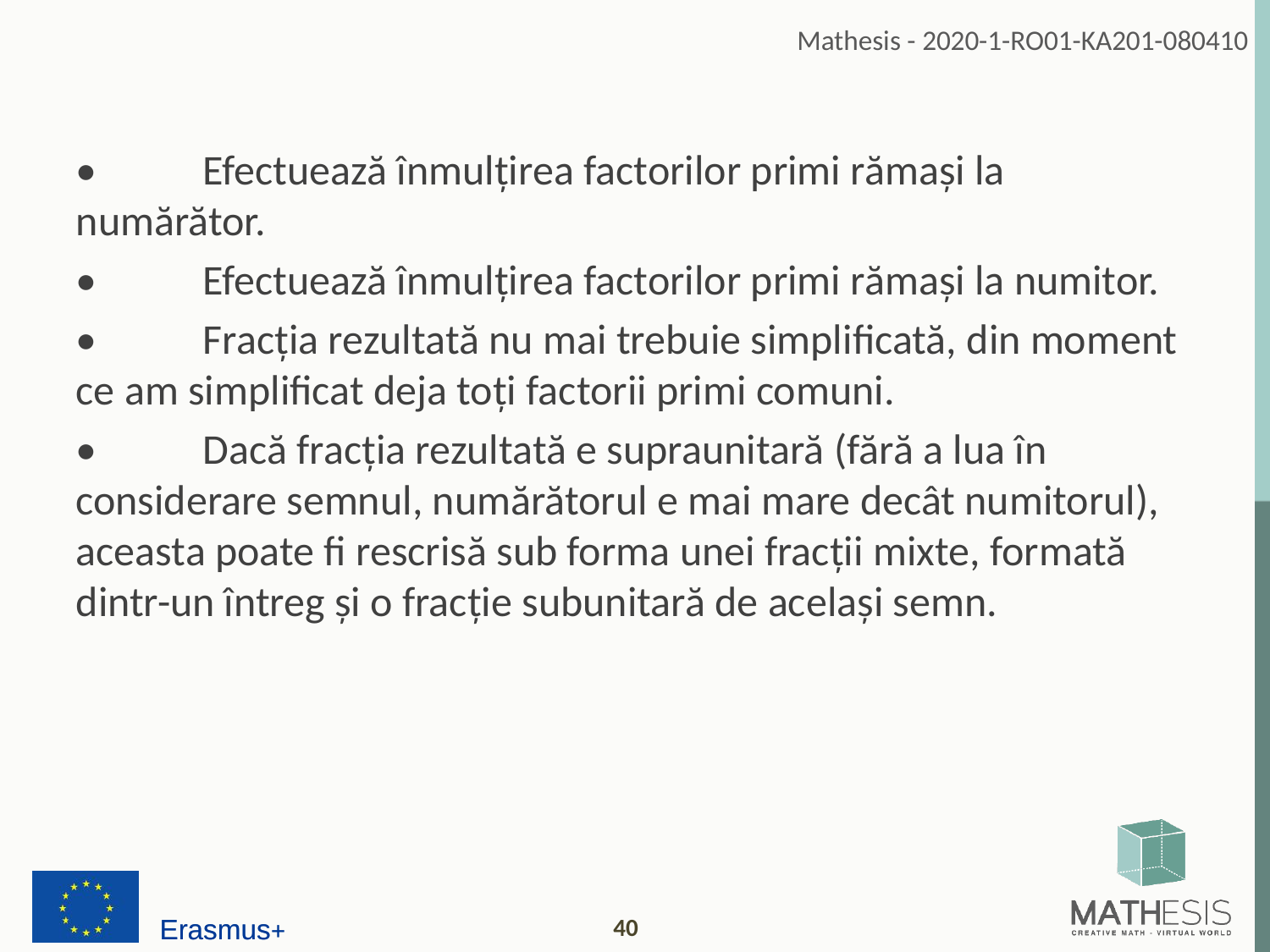

•	Efectuează înmulțirea factorilor primi rămași la numărător.
•	Efectuează înmulțirea factorilor primi rămași la numitor.
•	Fracția rezultată nu mai trebuie simplificată, din moment ce am simplificat deja toți factorii primi comuni.
•	Dacă fracția rezultată e supraunitară (fără a lua în considerare semnul, numărătorul e mai mare decât numitorul), aceasta poate fi rescrisă sub forma unei fracții mixte, formată dintr-un întreg și o fracție subunitară de același semn.